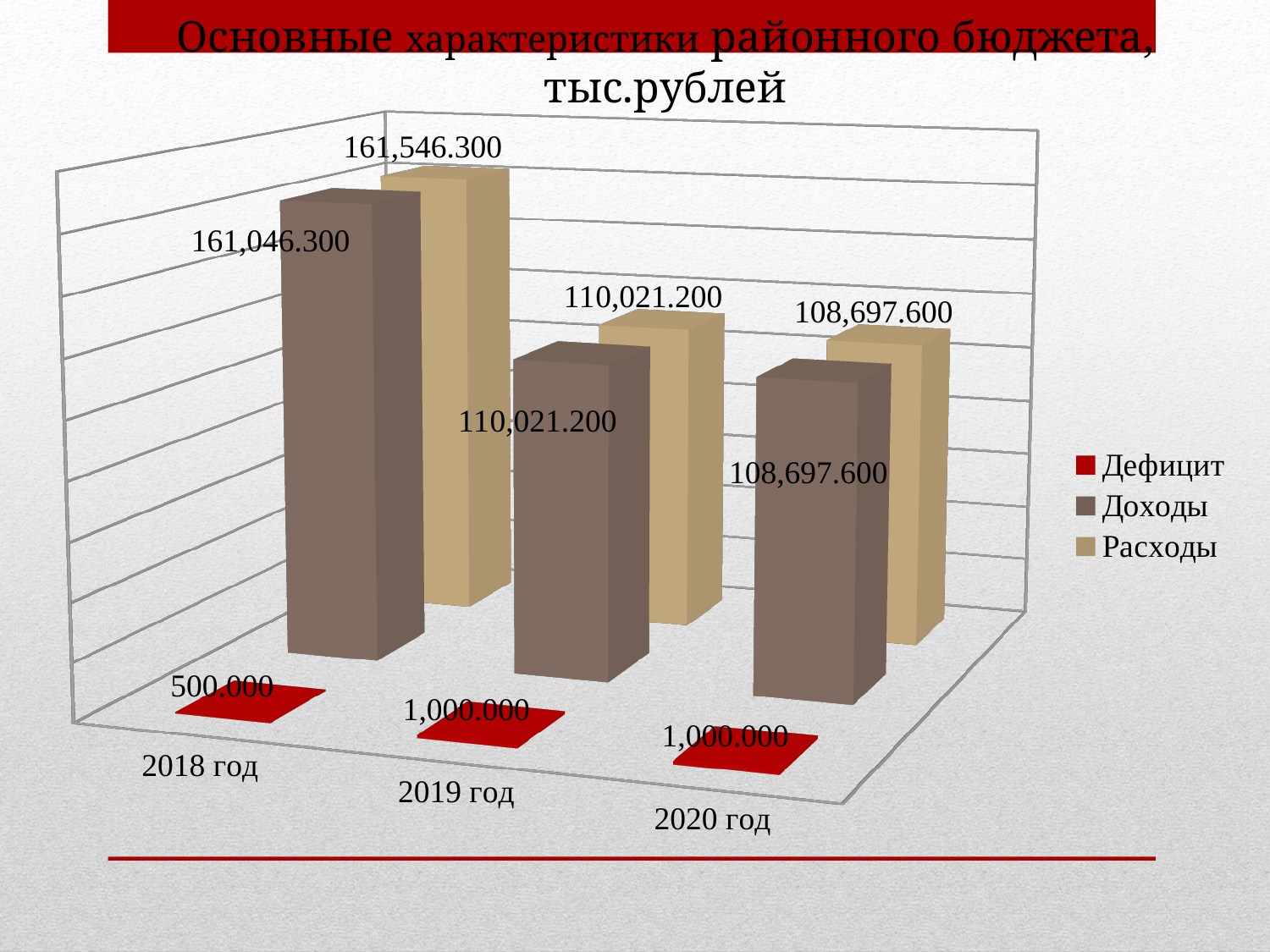

Основные характеристики районного бюджета, тыс.рублей

[unsupported chart]